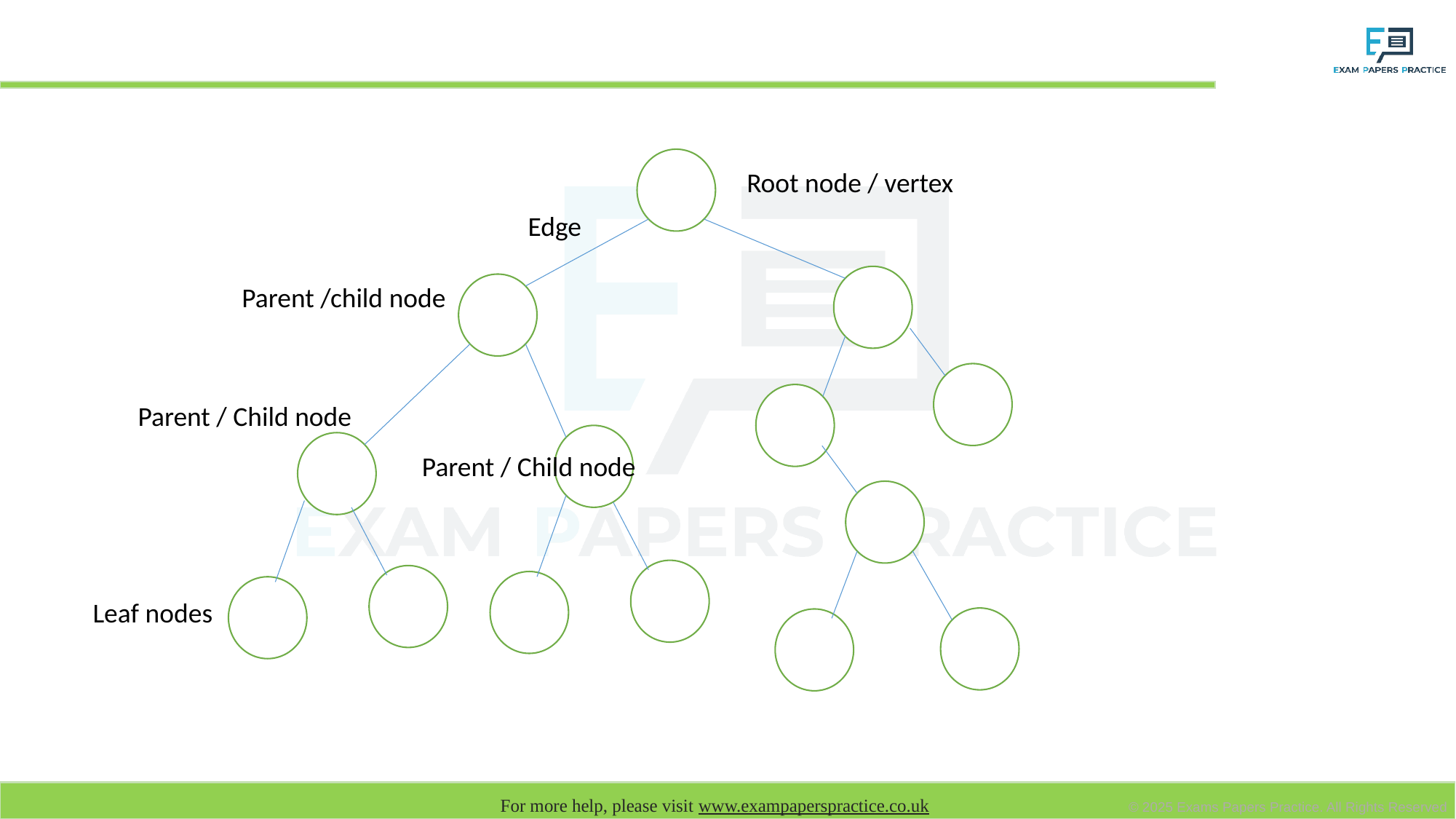

# Tree

Root node / vertex
Edge

Parent /child node

Parent / Child node

Parent / Child node

Leaf nodes